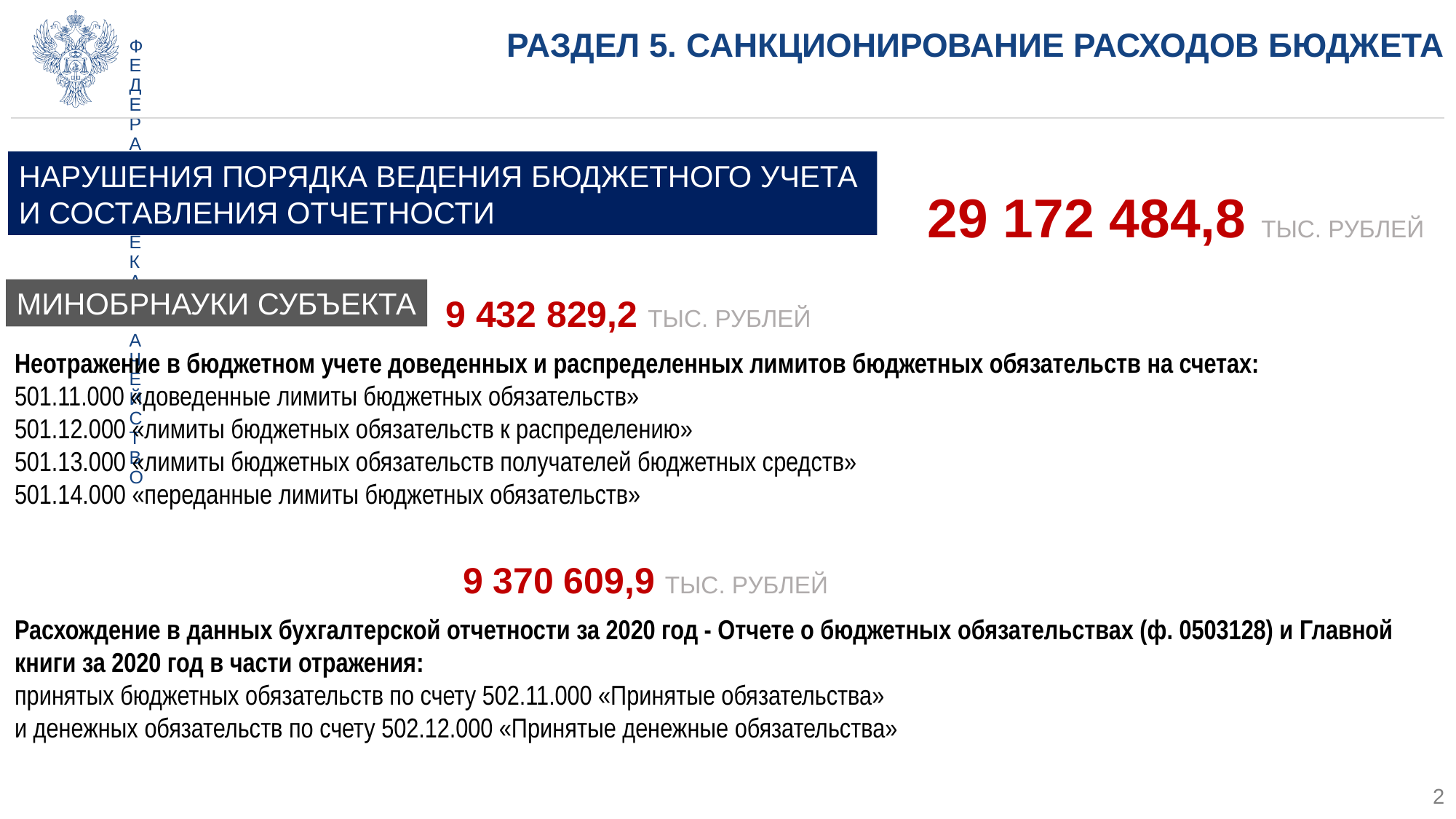

РАЗДЕЛ 5. САНКЦИОНИРОВАНИЕ РАСХОДОВ БЮДЖЕТА

НАРУШЕНИЯ ПОРЯДКА ВЕДЕНИЯ БЮДЖЕТНОГО УЧЕТА
И СОСТАВЛЕНИЯ ОТЧЕТНОСТИ
29 172 484,8 ТЫС. РУБЛЕЙ
МИНОБРНАУКИ СУБЪЕКТА
9 432 829,2 ТЫС. РУБЛЕЙ
Неотражение в бюджетном учете доведенных и распределенных лимитов бюджетных обязательств на счетах:
501.11.000 «доведенные лимиты бюджетных обязательств»
501.12.000 «лимиты бюджетных обязательств к распределению»
501.13.000 «лимиты бюджетных обязательств получателей бюджетных средств»
501.14.000 «переданные лимиты бюджетных обязательств»
9 370 609,9 ТЫС. РУБЛЕЙ
Расхождение в данных бухгалтерской отчетности за 2020 год - Отчете о бюджетных обязательствах (ф. 0503128) и Главной книги за 2020 год в части отражения:
принятых бюджетных обязательств по счету 502.11.000 «Принятые обязательства»
и денежных обязательств по счету 502.12.000 «Принятые денежные обязательства»
2